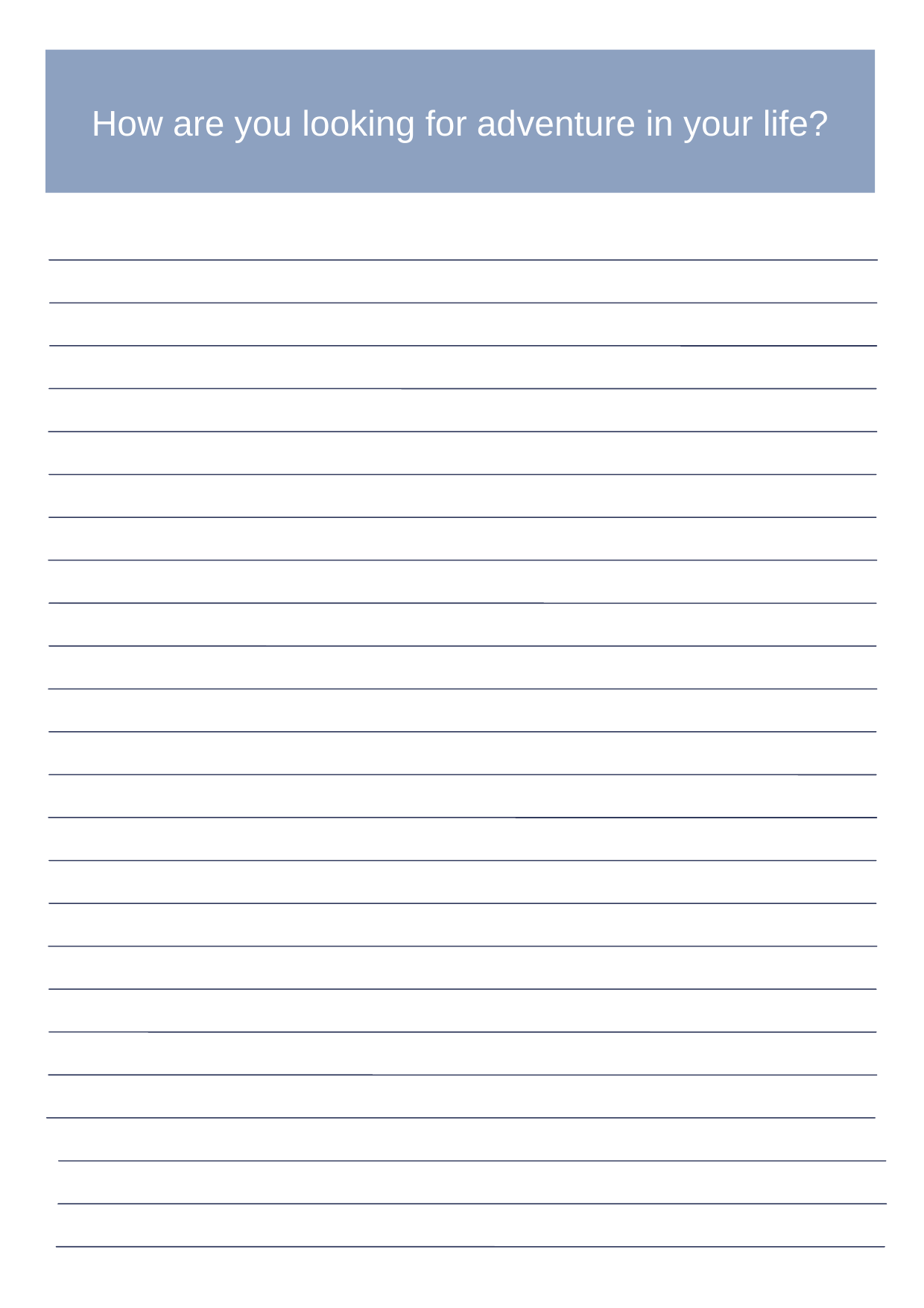

How are you looking for adventure in your life?